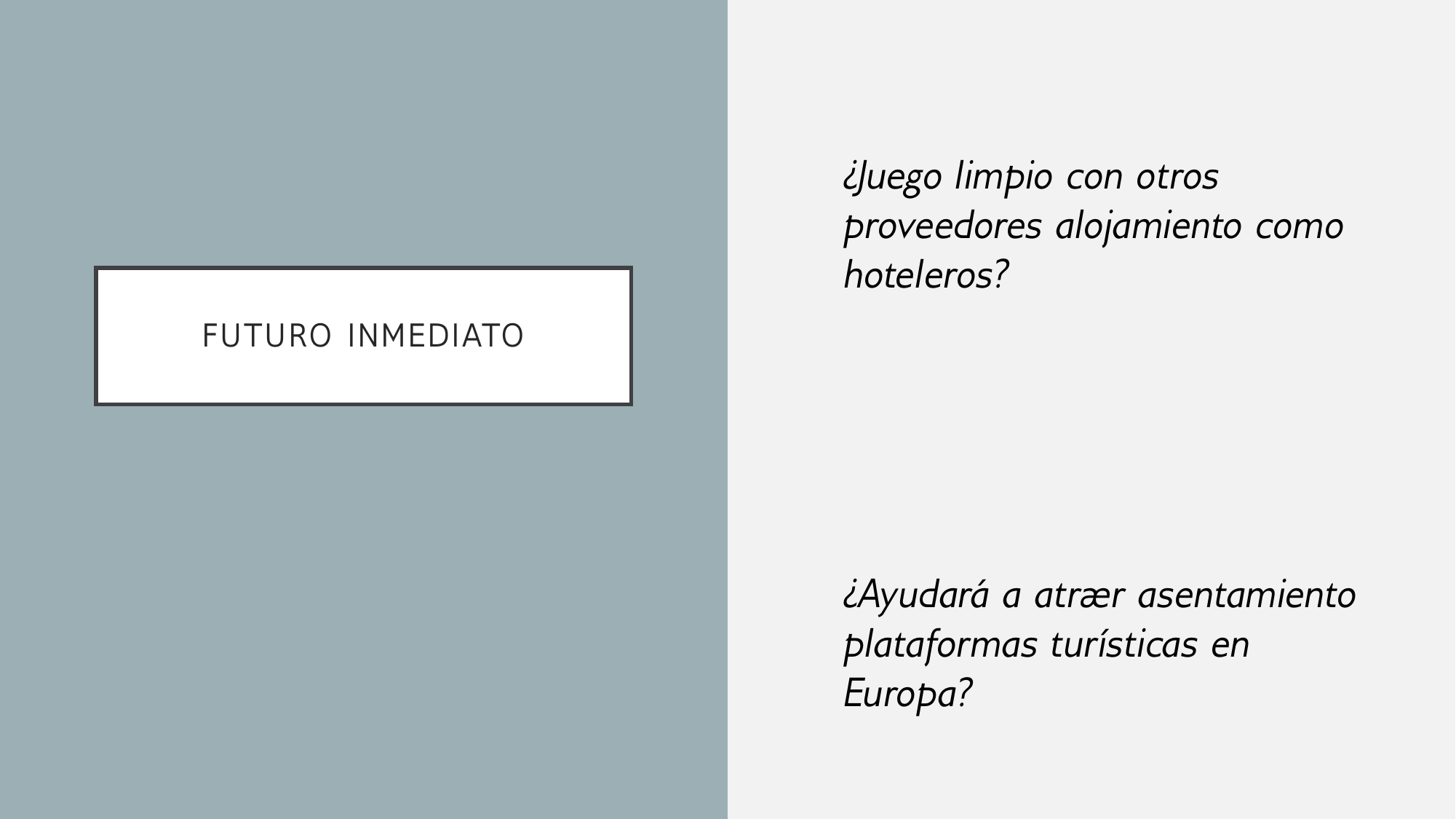

¿Juego limpio con otros proveedores alojamiento como hoteleros?

¿Ayudará a atraer asentamiento plataformas turísticas en  Europa?
Futuro inmediato